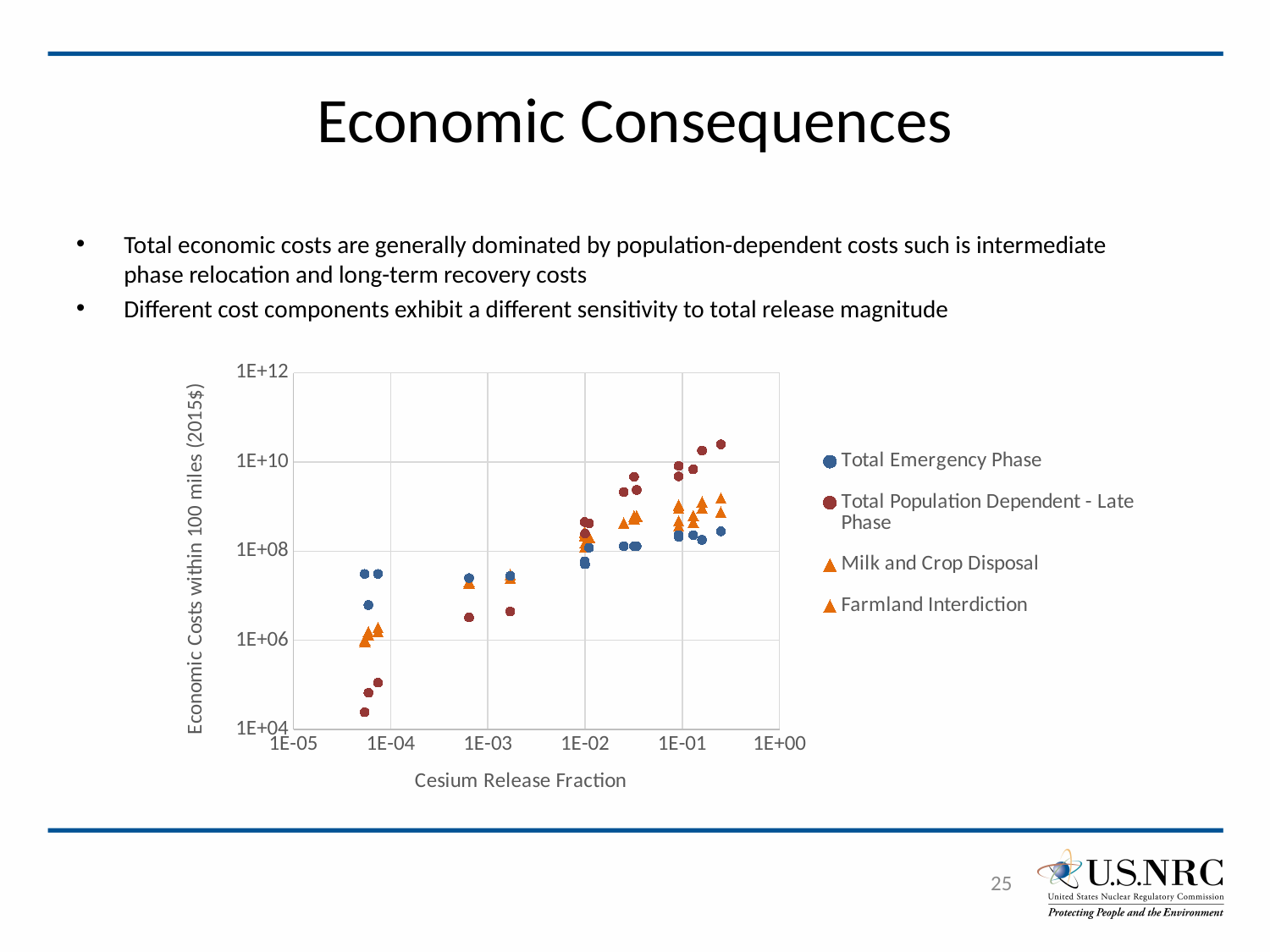

# Economic Consequences
Total economic costs are generally dominated by population-dependent costs such is intermediate phase relocation and long-term recovery costs
Different cost components exhibit a different sensitivity to total release magnitude

### Chart

| Category | Total Emergency Phase | Total Population Dependent - Late Phase | Milk and Crop Disposal | Farmland Interdiction |
|---|---|---|---|---|
25